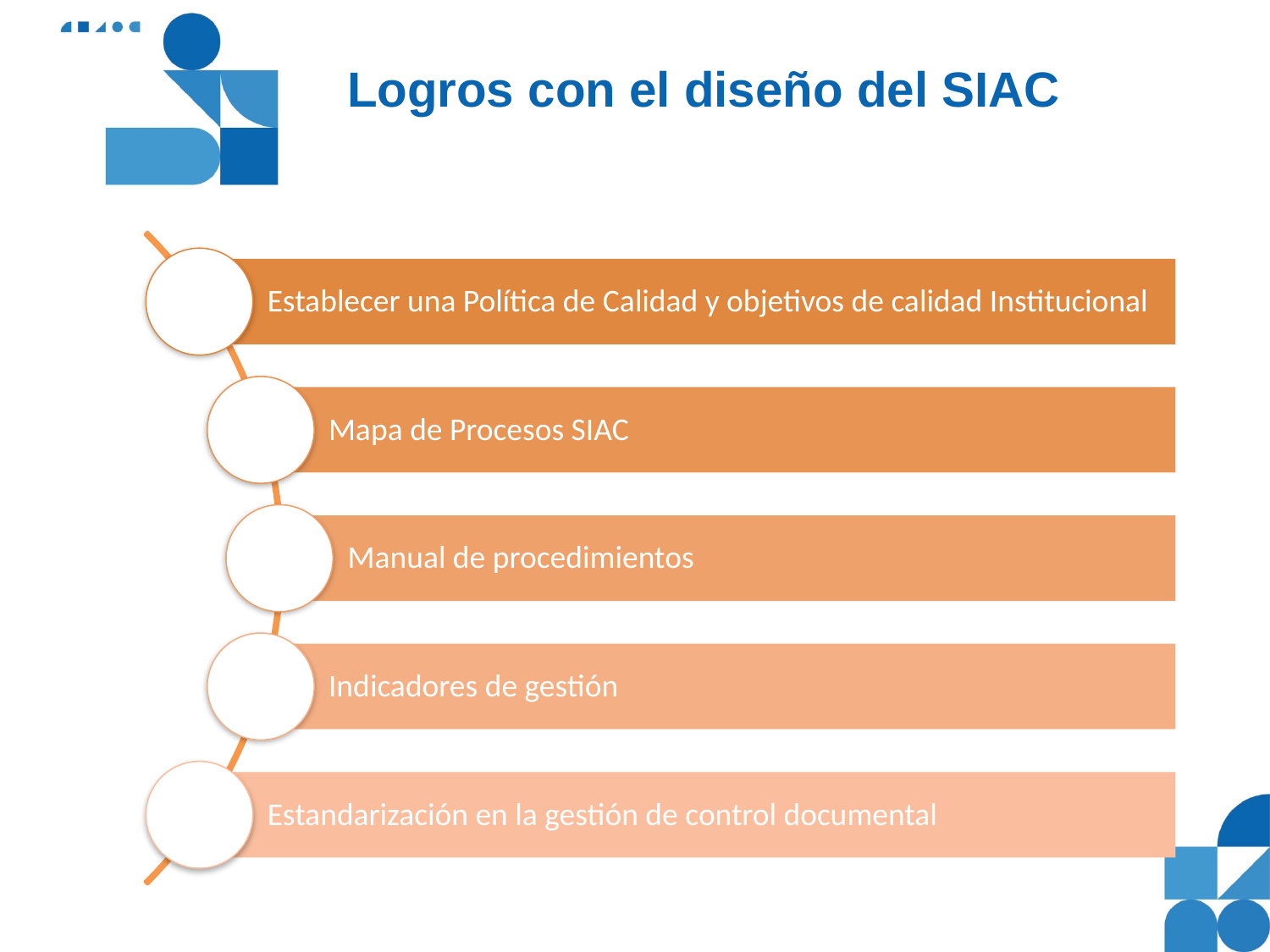

# Logros con el diseño del SIAC
Establecer una Política de Calidad y objetivos de calidad Institucional
Mapa de Procesos SIAC
Manual de procedimientos
Indicadores de gestión
Estandarización en la gestión de control documental